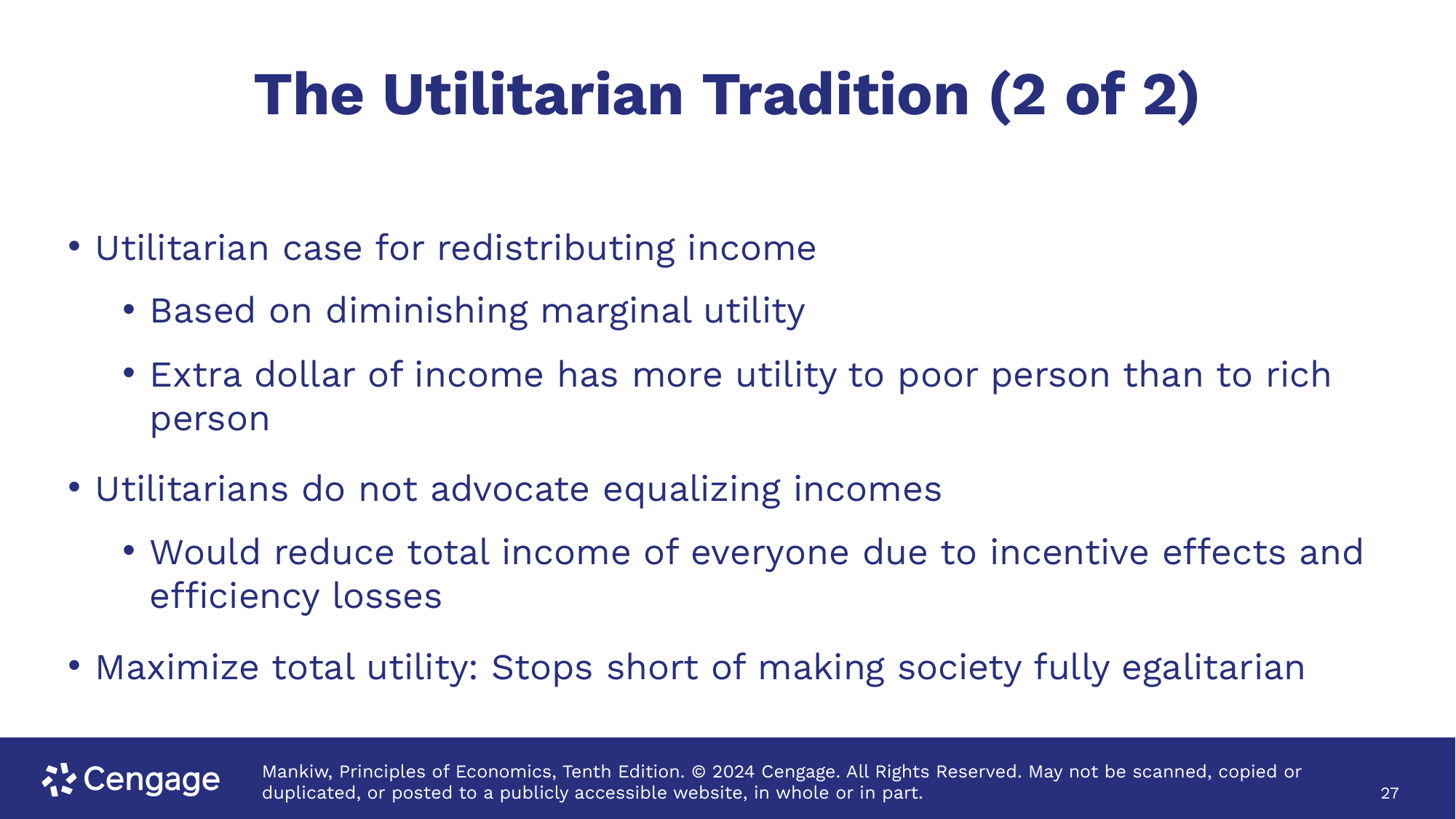

# The Utilitarian Tradition (2 of 2)
Utilitarian case for redistributing income
Based on diminishing marginal utility
Extra dollar of income has more utility to poor person than to rich person
Utilitarians do not advocate equalizing incomes
Would reduce total income of everyone due to incentive effects and efficiency losses
Maximize total utility: Stops short of making society fully egalitarian